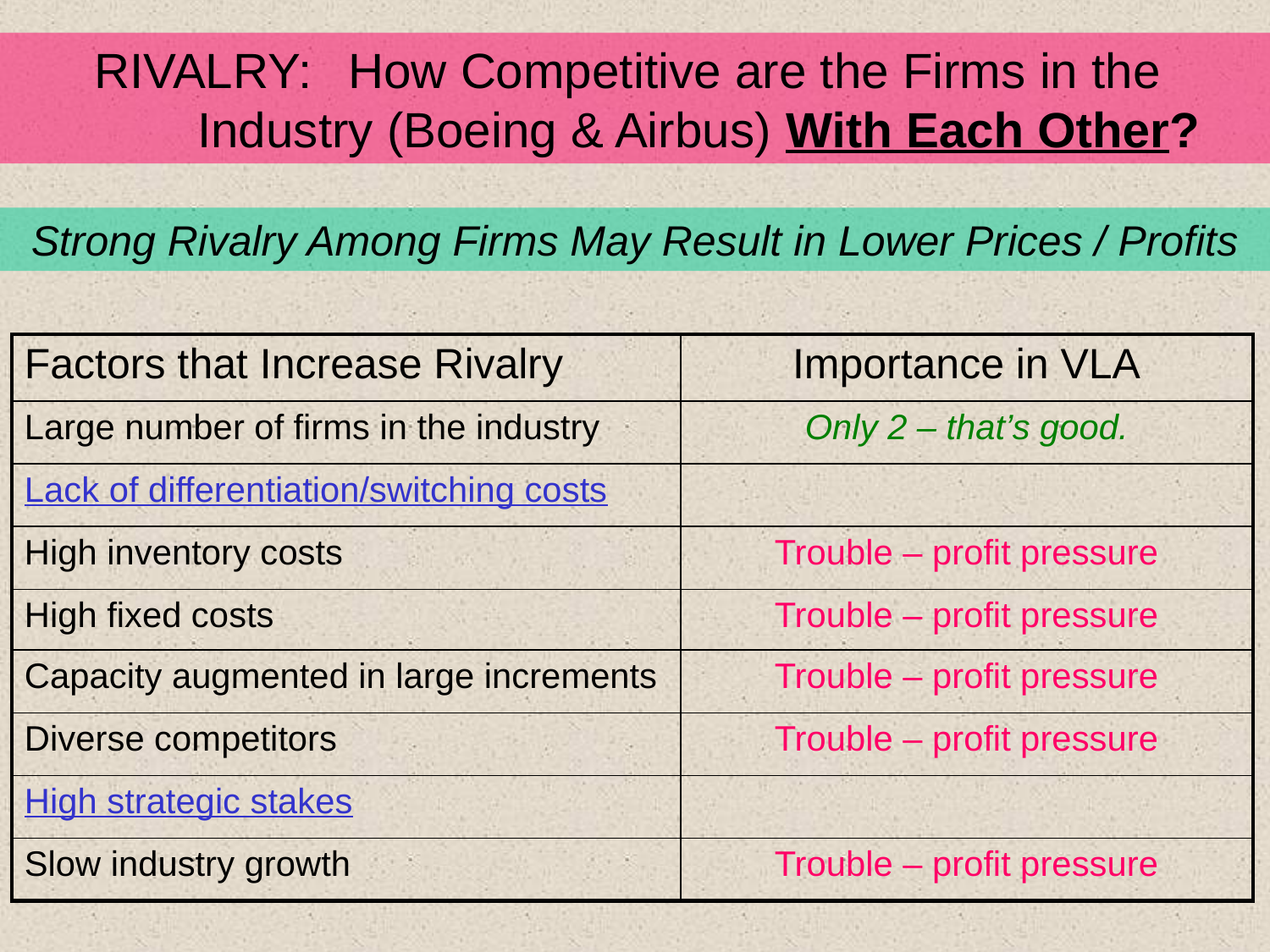

RIVALRY:	How Competitive are the Firms in the
	Industry (Boeing & Airbus) With Each Other?
Strong Rivalry Among Firms May Result in Lower Prices / Profits
| Factors that Increase Rivalry | Importance in VLA |
| --- | --- |
| Large number of firms in the industry | Only 2 – that’s good. |
| Lack of differentiation/switching costs |  |
| High inventory costs | Trouble – profit pressure |
| High fixed costs | Trouble – profit pressure |
| Capacity augmented in large increments | Trouble – profit pressure |
| Diverse competitors | Trouble – profit pressure |
| High strategic stakes |  |
| Slow industry growth | Trouble – profit pressure |